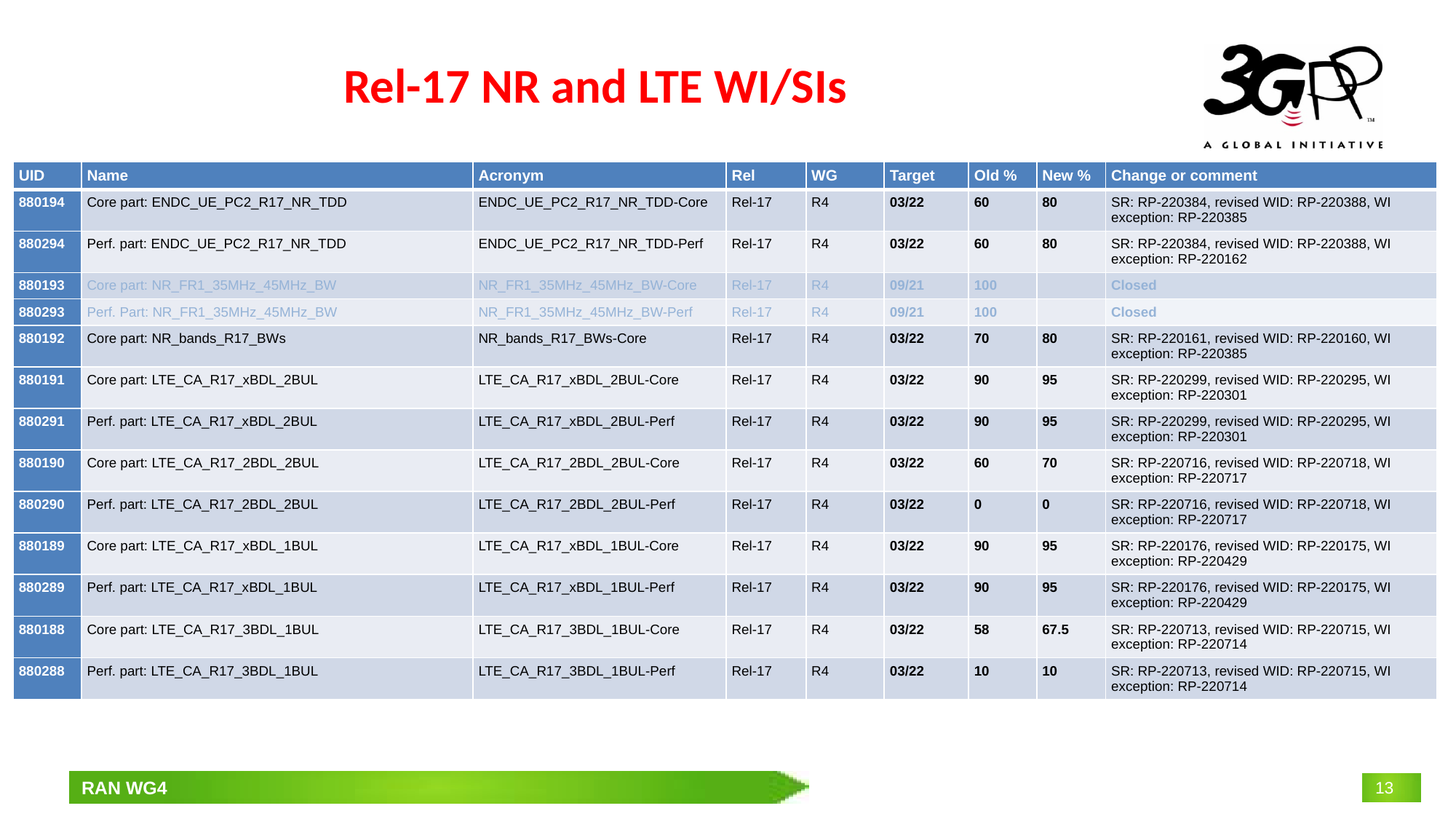

# Rel-17 NR and LTE WI/SIs
| UID | Name | Acronym | Rel | WG | Target | Old % | New % | Change or comment |
| --- | --- | --- | --- | --- | --- | --- | --- | --- |
| 880194 | Core part: ENDC\_UE\_PC2\_R17\_NR\_TDD | ENDC\_UE\_PC2\_R17\_NR\_TDD-Core | Rel-17 | R4 | 03/22 | 60 | 80 | SR: RP-220384, revised WID: RP-220388, WI exception: RP-220385 |
| 880294 | Perf. part: ENDC\_UE\_PC2\_R17\_NR\_TDD | ENDC\_UE\_PC2\_R17\_NR\_TDD-Perf | Rel-17 | R4 | 03/22 | 60 | 80 | SR: RP-220384, revised WID: RP-220388, WI exception: RP-220162 |
| 880193 | Core part: NR\_FR1\_35MHz\_45MHz\_BW | NR\_FR1\_35MHz\_45MHz\_BW-Core | Rel-17 | R4 | 09/21 | 100 |  | Closed |
| 880293 | Perf. Part: NR\_FR1\_35MHz\_45MHz\_BW | NR\_FR1\_35MHz\_45MHz\_BW-Perf | Rel-17 | R4 | 09/21 | 100 |  | Closed |
| 880192 | Core part: NR\_bands\_R17\_BWs | NR\_bands\_R17\_BWs-Core | Rel-17 | R4 | 03/22 | 70 | 80 | SR: RP-220161, revised WID: RP-220160, WI exception: RP-220385 |
| 880191 | Core part: LTE\_CA\_R17\_xBDL\_2BUL | LTE\_CA\_R17\_xBDL\_2BUL-Core | Rel-17 | R4 | 03/22 | 90 | 95 | SR: RP-220299, revised WID: RP-220295, WI exception: RP-220301 |
| 880291 | Perf. part: LTE\_CA\_R17\_xBDL\_2BUL | LTE\_CA\_R17\_xBDL\_2BUL-Perf | Rel-17 | R4 | 03/22 | 90 | 95 | SR: RP-220299, revised WID: RP-220295, WI exception: RP-220301 |
| 880190 | Core part: LTE\_CA\_R17\_2BDL\_2BUL | LTE\_CA\_R17\_2BDL\_2BUL-Core | Rel-17 | R4 | 03/22 | 60 | 70 | SR: RP-220716, revised WID: RP-220718, WI exception: RP-220717 |
| 880290 | Perf. part: LTE\_CA\_R17\_2BDL\_2BUL | LTE\_CA\_R17\_2BDL\_2BUL-Perf | Rel-17 | R4 | 03/22 | 0 | 0 | SR: RP-220716, revised WID: RP-220718, WI exception: RP-220717 |
| 880189 | Core part: LTE\_CA\_R17\_xBDL\_1BUL | LTE\_CA\_R17\_xBDL\_1BUL-Core | Rel-17 | R4 | 03/22 | 90 | 95 | SR: RP-220176, revised WID: RP-220175, WI exception: RP-220429 |
| 880289 | Perf. part: LTE\_CA\_R17\_xBDL\_1BUL | LTE\_CA\_R17\_xBDL\_1BUL-Perf | Rel-17 | R4 | 03/22 | 90 | 95 | SR: RP-220176, revised WID: RP-220175, WI exception: RP-220429 |
| 880188 | Core part: LTE\_CA\_R17\_3BDL\_1BUL | LTE\_CA\_R17\_3BDL\_1BUL-Core | Rel-17 | R4 | 03/22 | 58 | 67.5 | SR: RP-220713, revised WID: RP-220715, WI exception: RP-220714 |
| 880288 | Perf. part: LTE\_CA\_R17\_3BDL\_1BUL | LTE\_CA\_R17\_3BDL\_1BUL-Perf | Rel-17 | R4 | 03/22 | 10 | 10 | SR: RP-220713, revised WID: RP-220715, WI exception: RP-220714 |